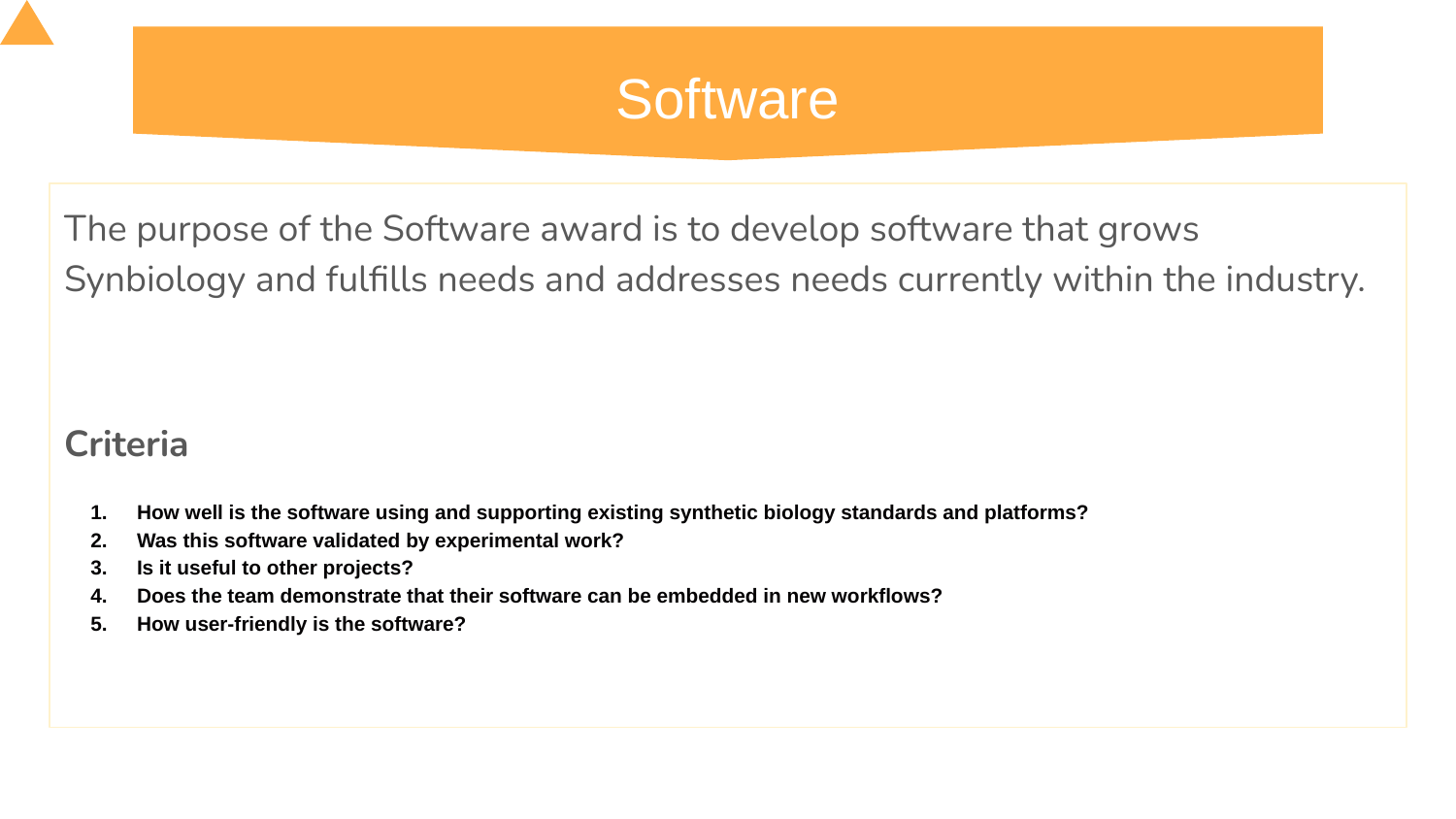

# Software
The purpose of the Software award is to develop software that grows Synbiology and fulfills needs and addresses needs currently within the industry.

Criteria
How well is the software using and supporting existing synthetic biology standards and platforms?
Was this software validated by experimental work?
Is it useful to other projects?
Does the team demonstrate that their software can be embedded in new workflows?
How user-friendly is the software?